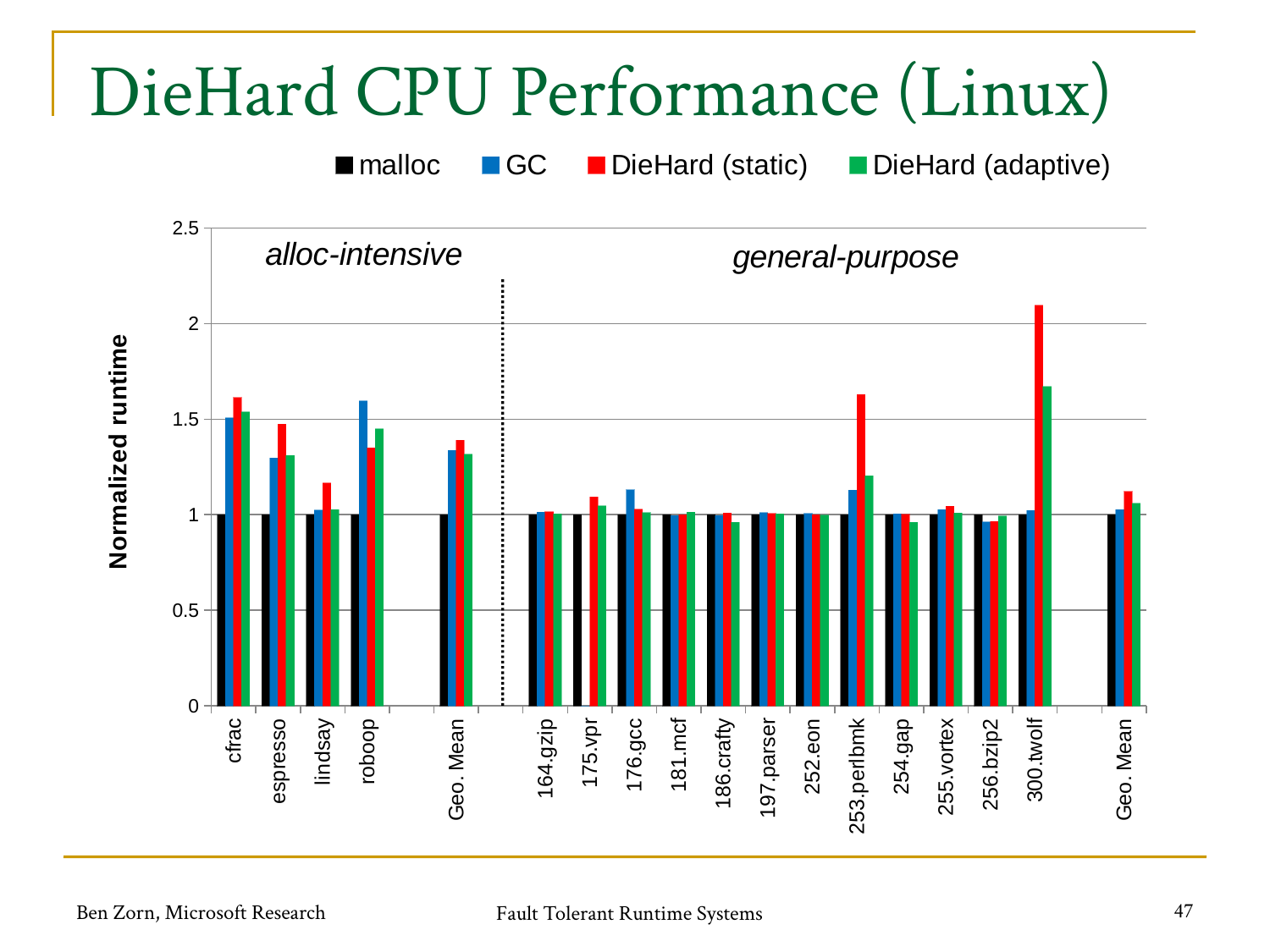

DieHard CPU Performance (Linux)

### Chart

| Category | malloc | GC | DieHard (static) | DieHard (adaptive) |
|---|---|---|---|---|
| cfrac | 1.0 | 1.506210227027027 | 1.6137010378378376 | 1.5383783783783782 |
| espresso | 1.0 | 1.2958707999999937 | 1.4725965999999946 | 1.3096014272245238 |
| lindsay | 1.0 | 1.023558838274889 | 1.165981076136286 | 1.0259947062151034 |
| roboop | 1.0 | 1.5965196398060781 | 1.3496933733012142 | 1.4502444158672079 |
|  | None | None | None | None |
| Geo. Mean | 1.0 | 1.3363911580364338 | 1.390619683496854 | 1.3158220420665538 |
|  | None | None | None | None |
| 164.gzip | 1.0 | 1.0119728323658368 | 1.0159236787403316 | 1.0052391374590854 |
| 175.vpr | 1.0 | 0.0 | 1.0927157972400332 | 1.0463180591043795 |
| 176.gcc | 1.0 | 1.1293732879110572 | 1.0281890178280655 | 1.0101909880480235 |
| 181.mcf | 1.0 | 0.9956082993631817 | 1.0000835898206257 | 1.01260378569662 |
| 186.crafty | 1.0 | 0.9958114615581802 | 1.0083822198129215 | 0.9608549069230677 |
| 197.parser | 1.0 | 1.0112566029075059 | 1.0068023335679606 | 1.0051509957224078 |
| 252.eon | 1.0 | 1.0067681365534025 | 1.0002757964984919 | 0.9976865964454555 |
| 253.perlbmk | 1.0 | 1.1276795825627477 | 1.6282694848084542 | 1.20300711555651 |
| 254.gap | 1.0 | 1.0042131256027664 | 1.0029459266227498 | 0.9603069546038879 |
| 255.vortex | 1.0 | 1.0254934448518989 | 1.0437825336411368 | 1.0074560556729273 |
| 256.bzip2 | 1.0 | 0.9629971786700111 | 0.9655611914357304 | 0.9936034503935905 |
| 300.twolf | 1.0 | 1.0230476205662853 | 2.094977103552002 | 1.6701255889399291 |
|  | None | None | None | None |
| Geo. Mean | 1.0 | 1.0255506357527233 | 1.122393050978513 | 1.0595639342437422 |
Ben Zorn, Microsoft Research
47
Fault Tolerant Runtime Systems